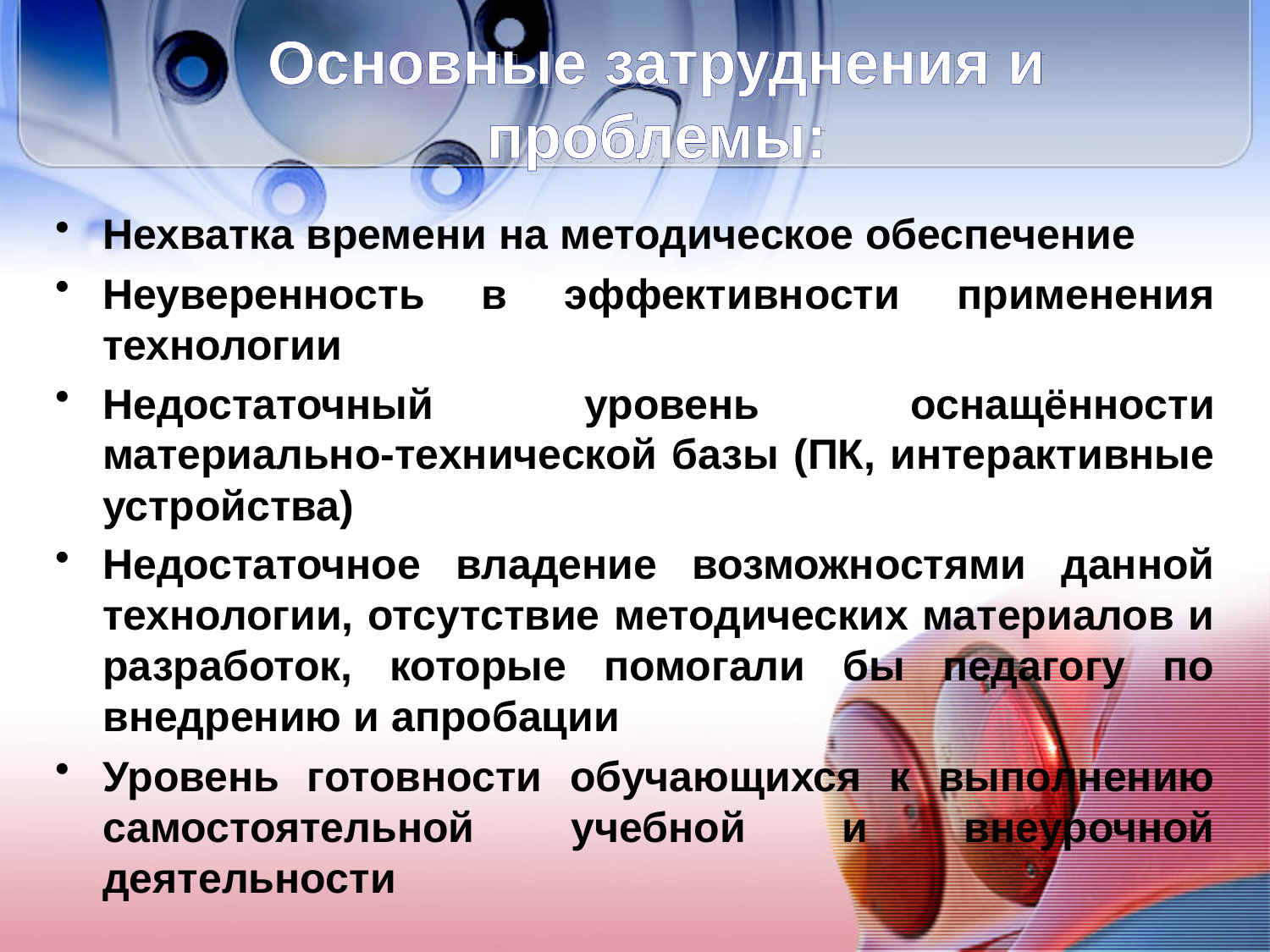

# Основные затруднения и проблемы:
Нехватка времени на методическое обеспечение
Неуверенность в эффективности применения технологии
Недостаточный уровень оснащённости материально-технической базы (ПК, интерактивные устройства)
Недостаточное владение возможностями данной технологии, отсутствие методических материалов и разработок, которые помогали бы педагогу по внедрению и апробации
Уровень готовности обучающихся к выполнению самостоятельной учебной и внеурочной деятельности